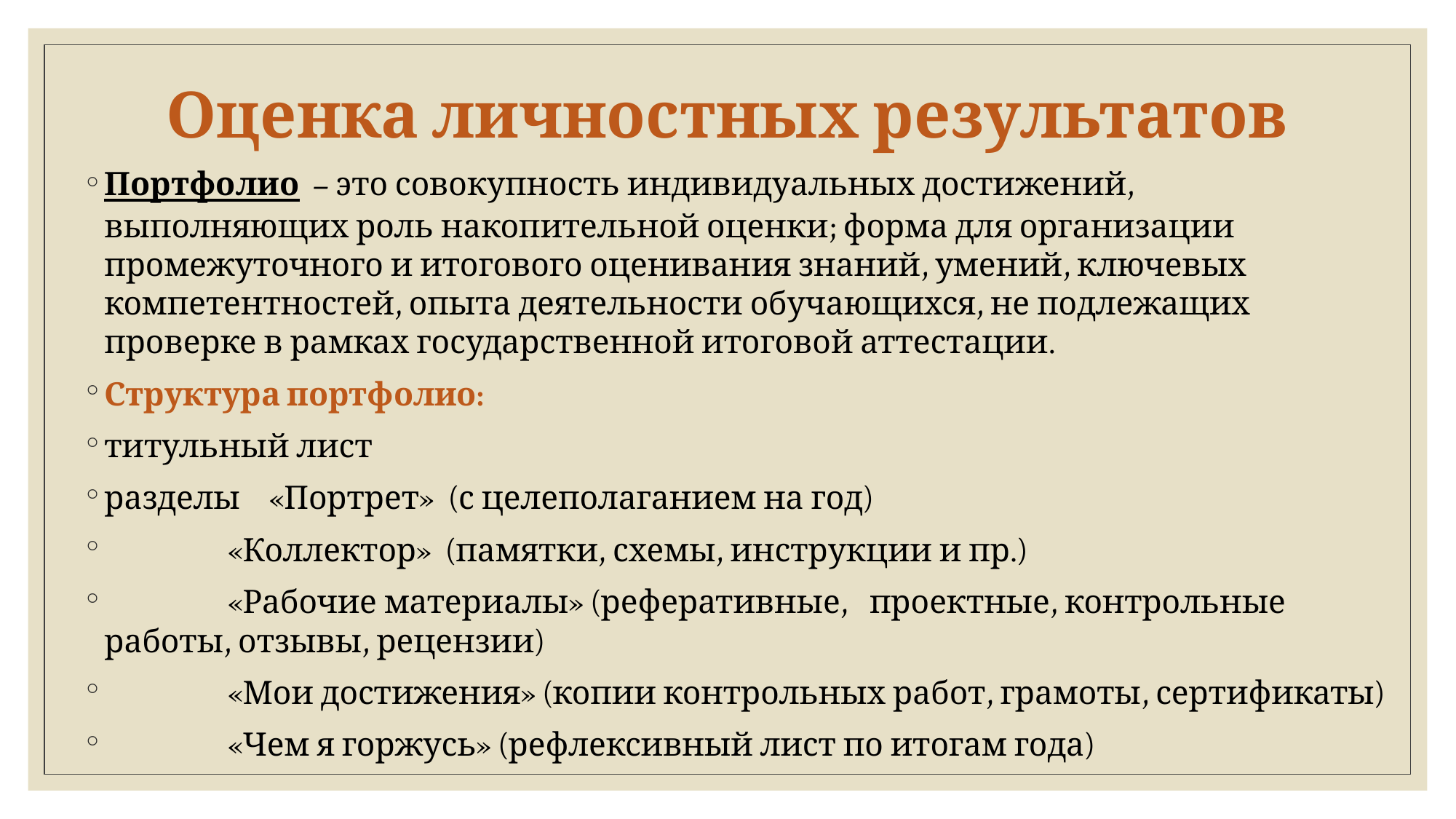

# Оценка личностных результатов
Портфолио  – это совокупность индивидуальных достижений, выполняющих роль накопительной оценки; форма для организации промежуточного и итогового оценивания знаний, умений, ключевых компетентностей, опыта деятельности обучающихся, не подлежащих проверке в рамках государственной итоговой аттестации.
Структура портфолио:
титульный лист
разделы    «Портрет»  (с целеполаганием на год)
                 «Коллектор»  (памятки, схемы, инструкции и пр.)
                 «Рабочие материалы» (реферативные,   проектные, контрольные работы, отзывы, рецензии)
                 «Мои достижения» (копии контрольных работ, грамоты, сертификаты)
                 «Чем я горжусь» (рефлексивный лист по итогам года)